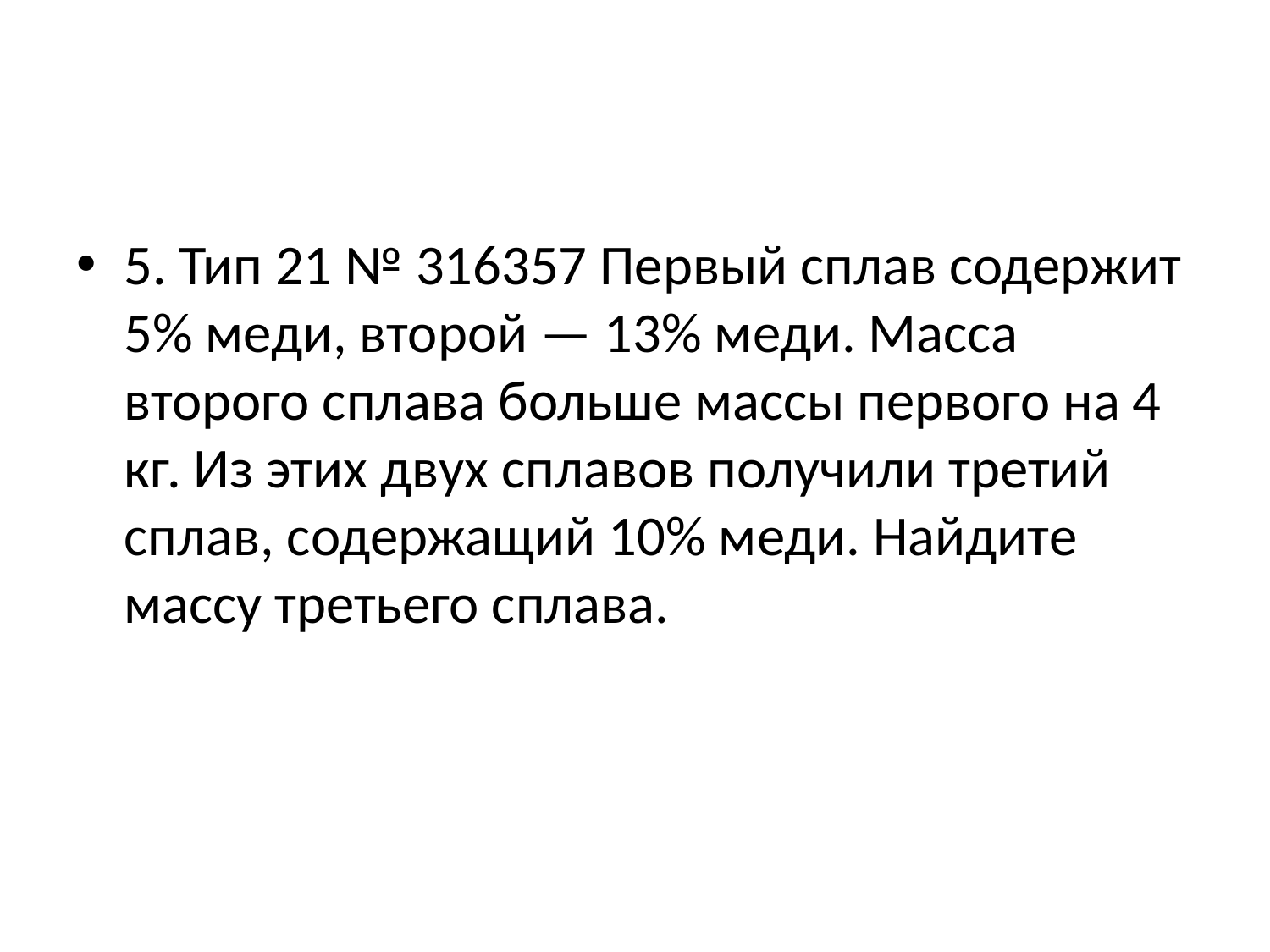

#
5. Тип 21 № 316357 Первый сплав содержит 5% меди, второй — 13% меди. Масса второго сплава больше массы первого на 4 кг. Из этих двух сплавов получили третий сплав, содержащий 10% меди. Найдите массу третьего сплава.